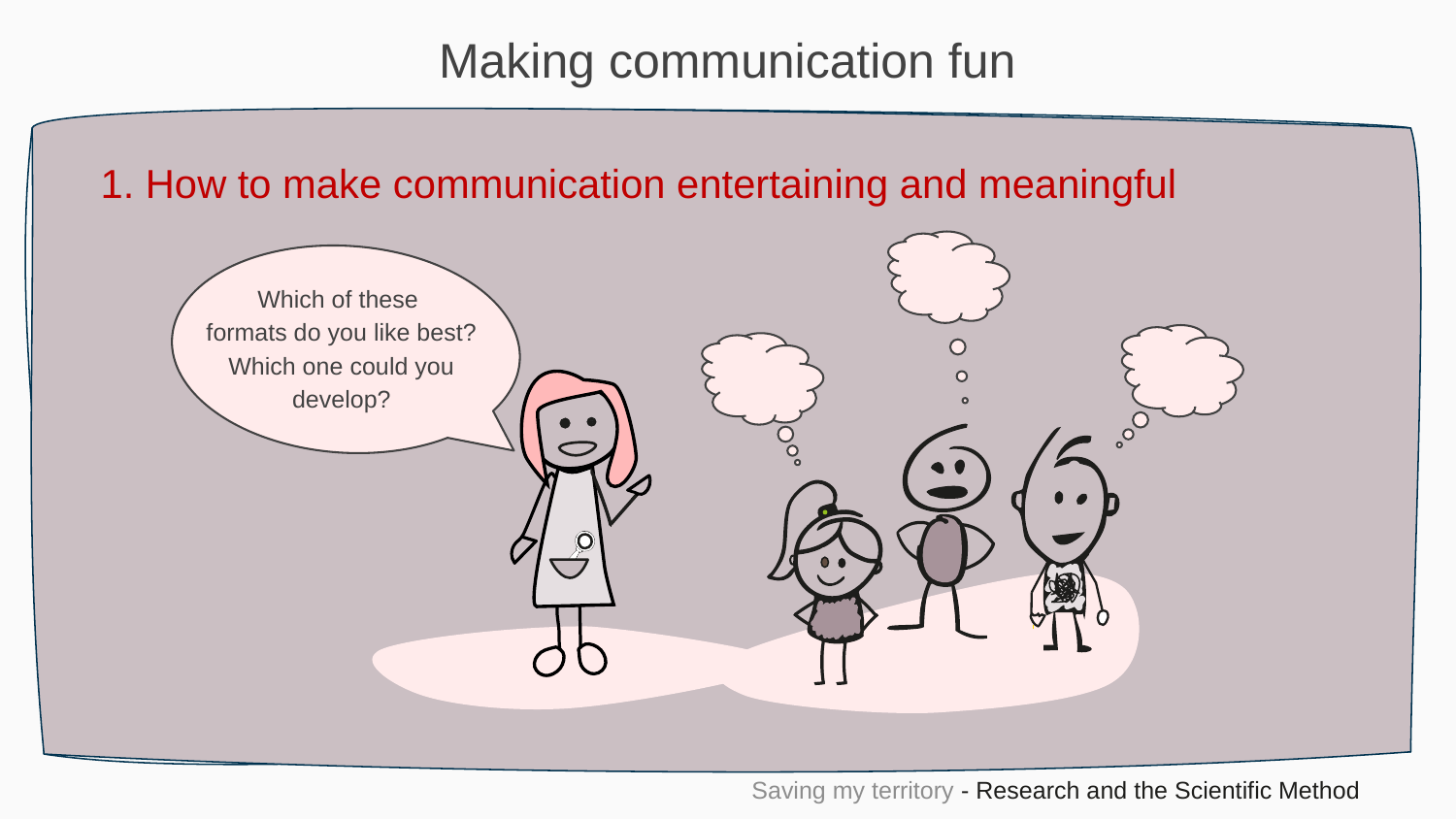

Making communication fun

1. How to make communication entertaining and meaningful

Which of these
formats do you like best? Which one could you develop?

Saving my territory - Research and the Scientific Method